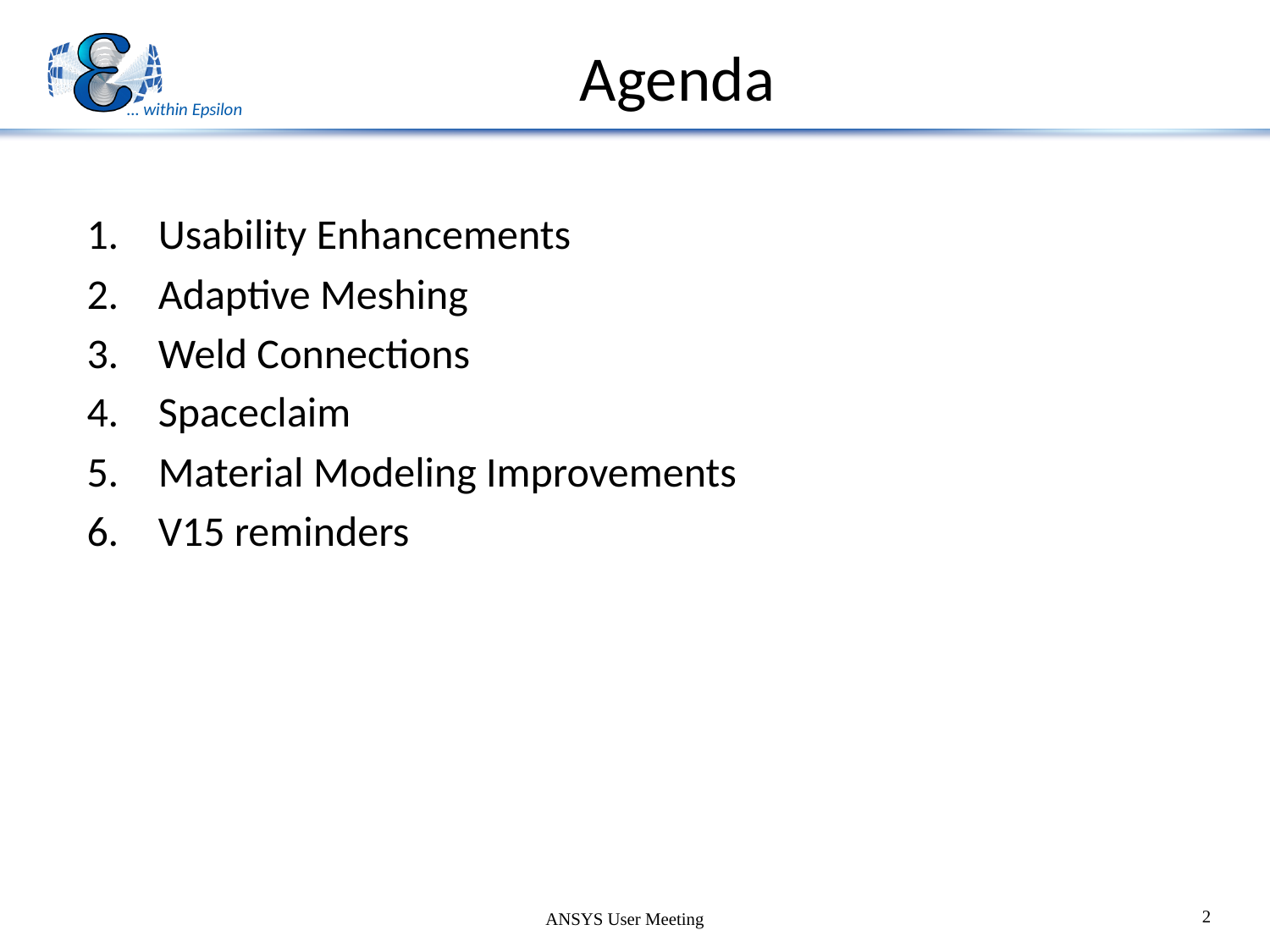

# Agenda
Usability Enhancements
Adaptive Meshing
Weld Connections
Spaceclaim
Material Modeling Improvements
V15 reminders